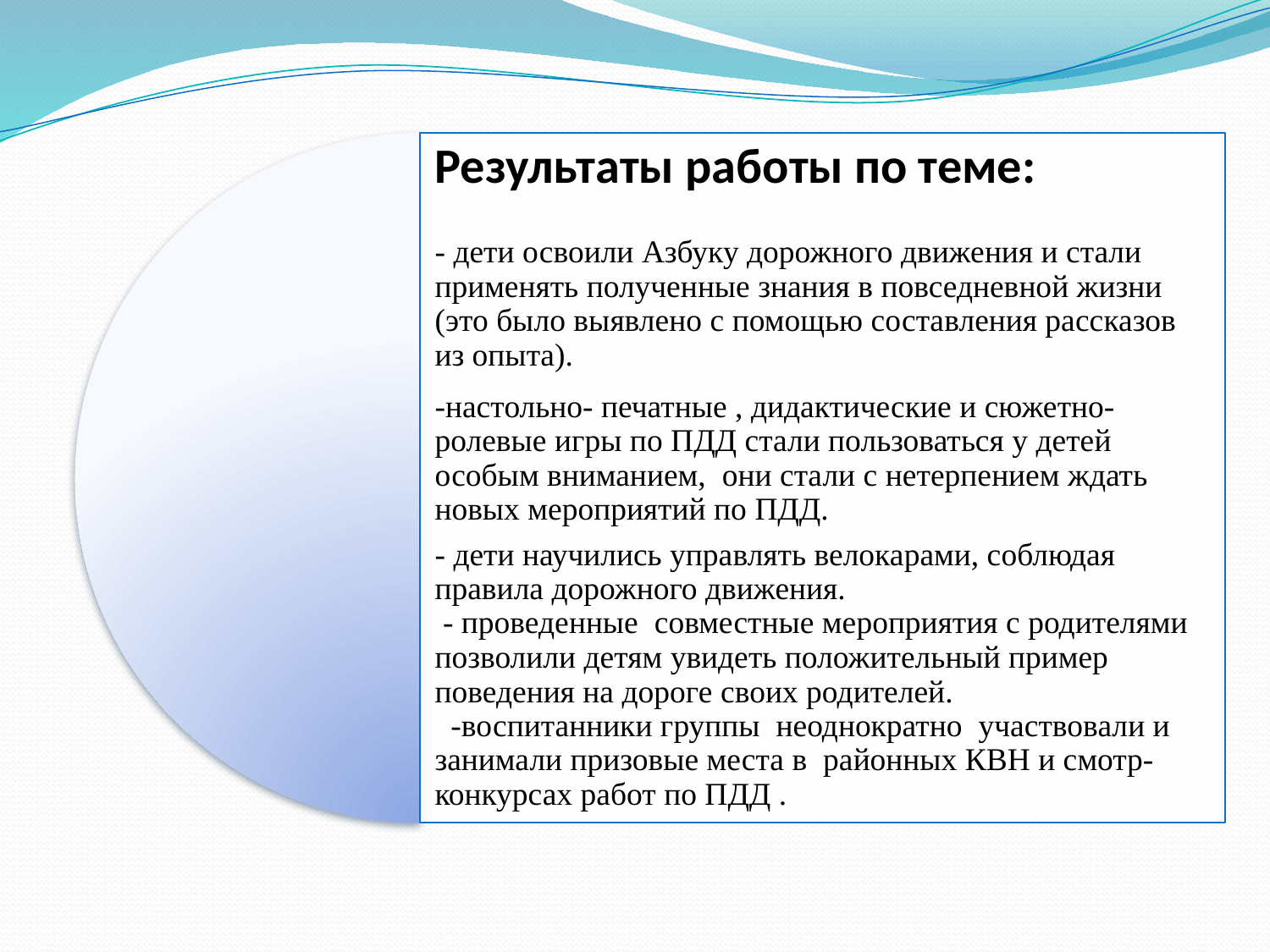

Результаты работы по теме:
- дети освоили Азбуку дорожного движения и стали применять полученные знания в повседневной жизни (это было выявлено с помощью составления рассказов из опыта).
-настольно- печатные , дидактические и сюжетно- ролевые игры по ПДД стали пользоваться у детей особым вниманием,  они стали с нетерпением ждать новых мероприятий по ПДД.
- дети научились управлять велокарами, соблюдая правила дорожного движения.
 - проведенные  совместные мероприятия с родителями позволили детям увидеть положительный пример поведения на дороге своих родителей.
  -воспитанники группы  неоднократно  участвовали и занимали призовые места в  районных КВН и смотр- конкурсах работ по ПДД .